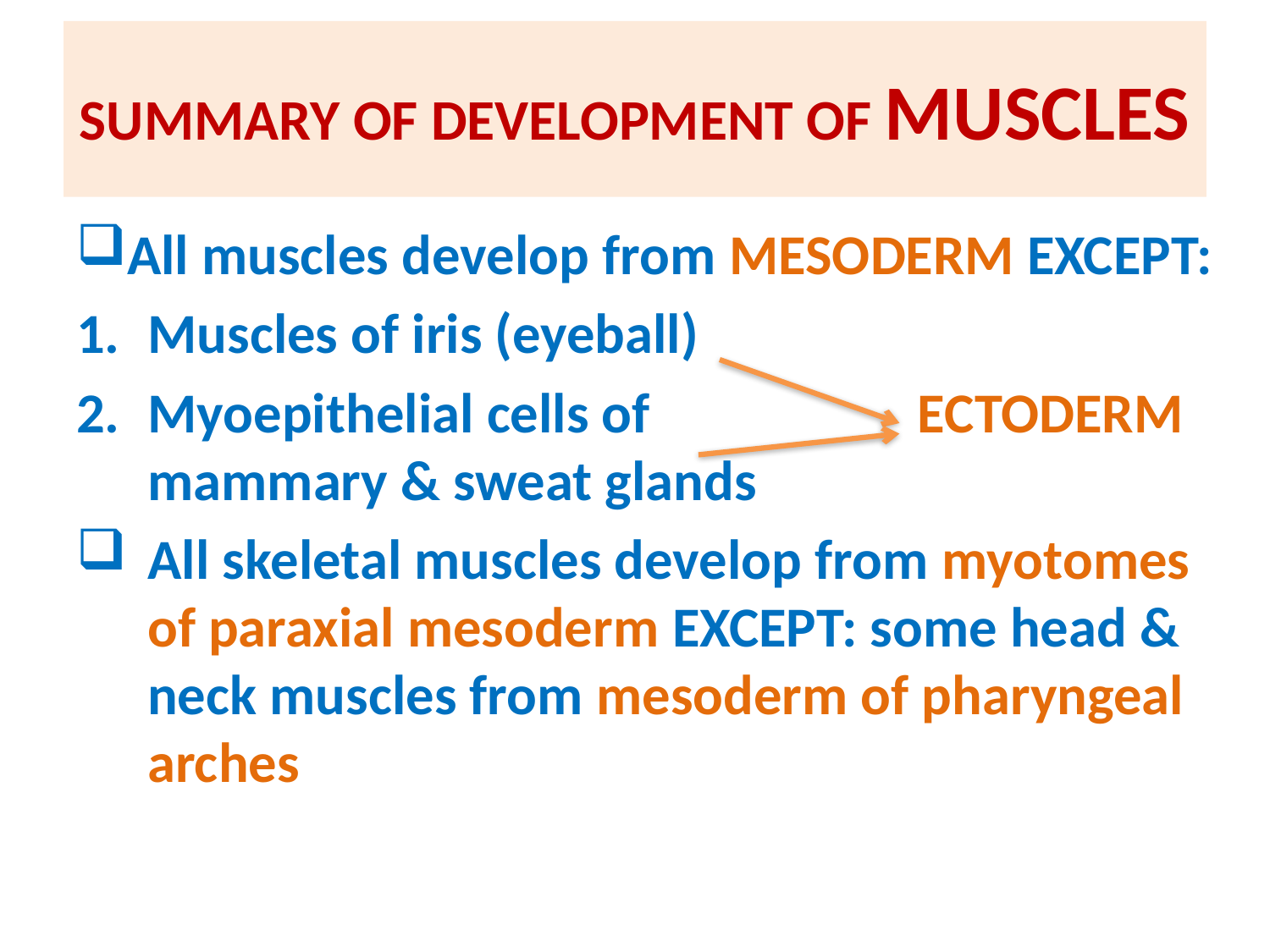

# SUMMARY OF DEVELOPMENT OF MUSCLES
All muscles develop from MESODERM EXCEPT:
Muscles of iris (eyeball)
Myoepithelial cells of                     ECTODERM   mammary & sweat glands
All skeletal muscles develop from myotomes of paraxial mesoderm EXCEPT: some head & neck muscles from mesoderm of pharyngeal arches